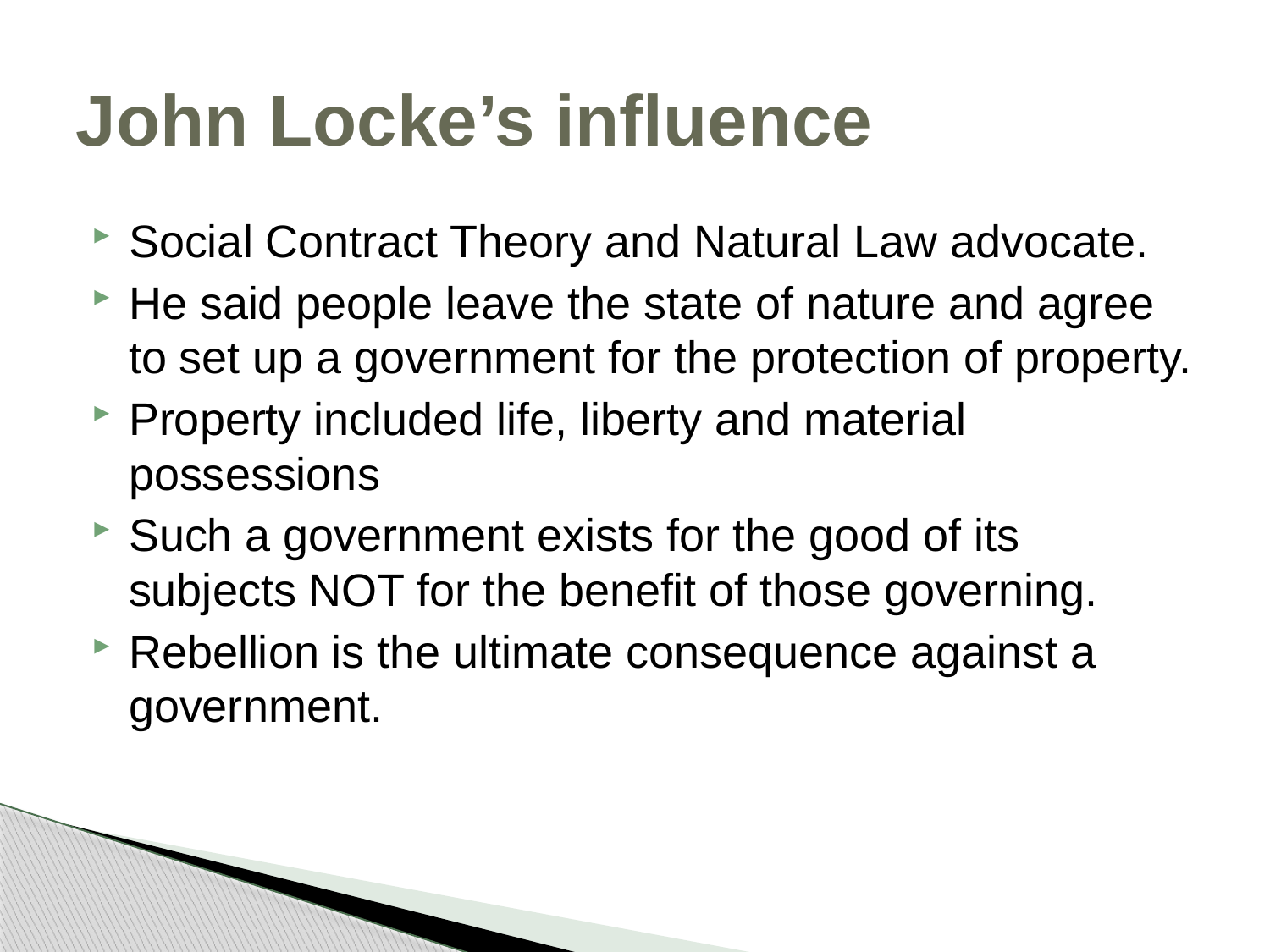

# John Locke’s influence
Social Contract Theory and Natural Law advocate.
He said people leave the state of nature and agree to set up a government for the protection of property.
Property included life, liberty and material possessions
Such a government exists for the good of its subjects NOT for the benefit of those governing.
Rebellion is the ultimate consequence against a government.